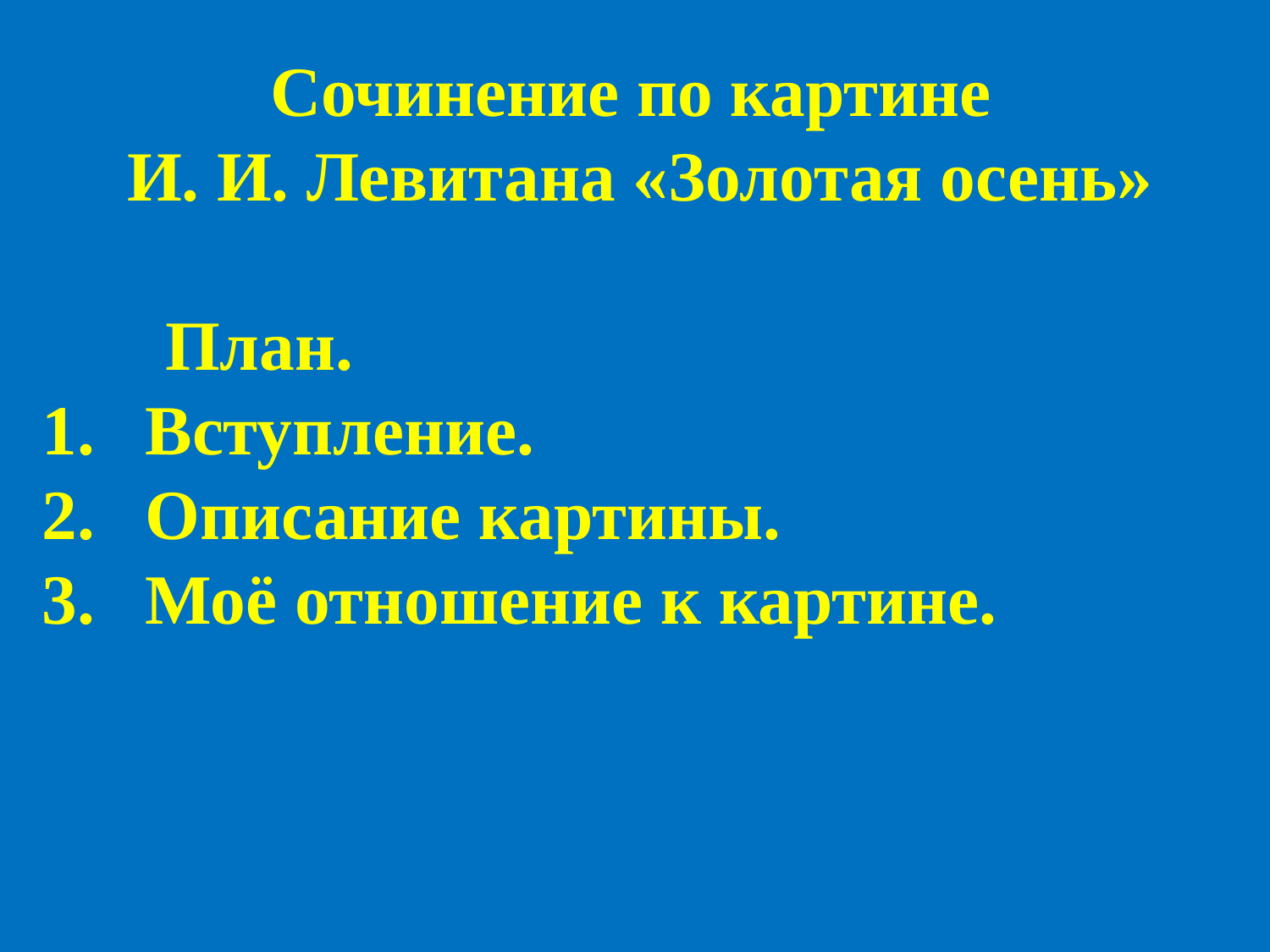

Сочинение по картине
И. И. Левитана «Золотая осень»

       План.
Вступление.
Описание картины.
Моё отношение к картине.